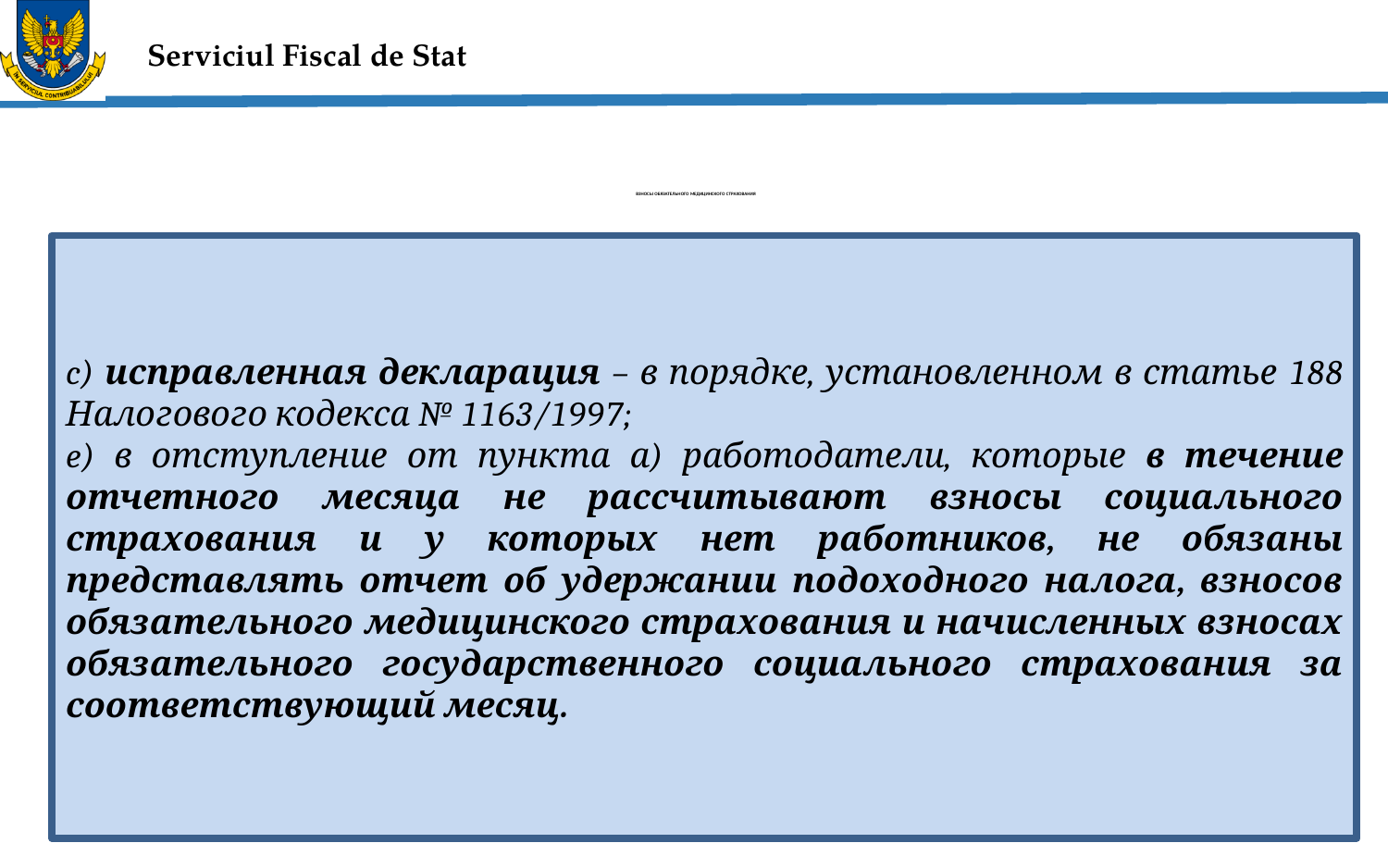

# ВЗНОСЫ ОБЯЗАТЕЛЬНОГО МЕДИЦИНСКОГО СТРАХОВАНИЯ
c) исправленная декларация – в порядке, установленном в статье 188 Налогового кодекса № 1163/1997;
e) в отступление от пункта а) работодатели, которые в течение отчетного месяца не рассчитывают взносы социального страхования и у которых нет работников, не обязаны представлять отчет об удержании подоходного налога, взносов обязательного медицинского страхования и начисленных взносах обязательного государственного социального страхования за соответствующий месяц.
27